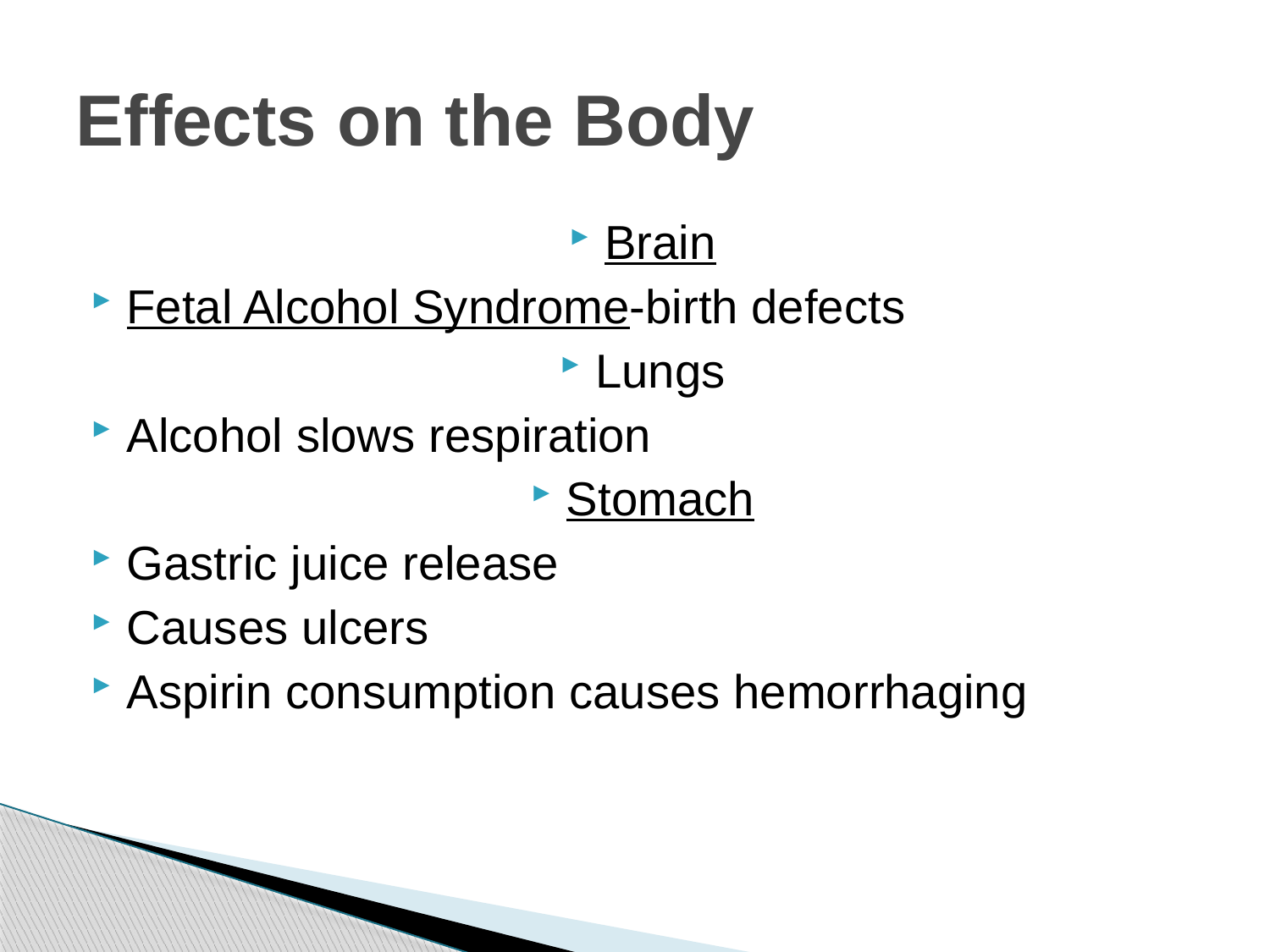

# Effects on the Body
Brain
Fetal Alcohol Syndrome-birth defects
Lungs
Alcohol slows respiration
Stomach
Gastric juice release
Causes ulcers
Aspirin consumption causes hemorrhaging